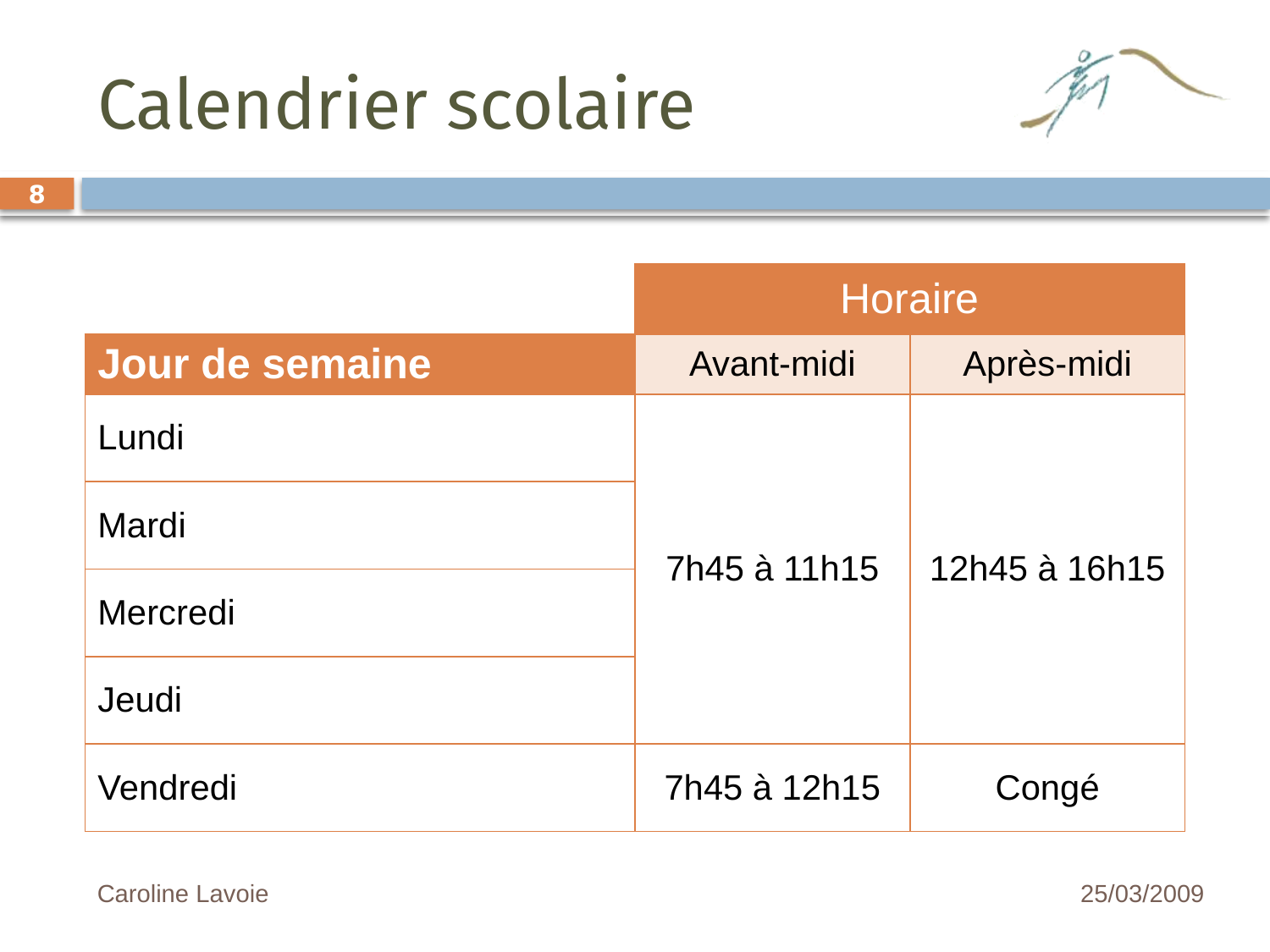

# Calendrier scolaire
8
|  | Horaire |  |
| --- | --- | --- |
| Jour de semaine | Avant-midi | Après-midi |
| Lundi | 7h45 à 11h15 | 12h45 à 16h15 |
| Mardi |  |  |
| Mercredi |  |  |
| Jeudi |  |  |
| Vendredi | 7h45 à 12h15 | Congé |
Caroline Lavoie
25/03/2009